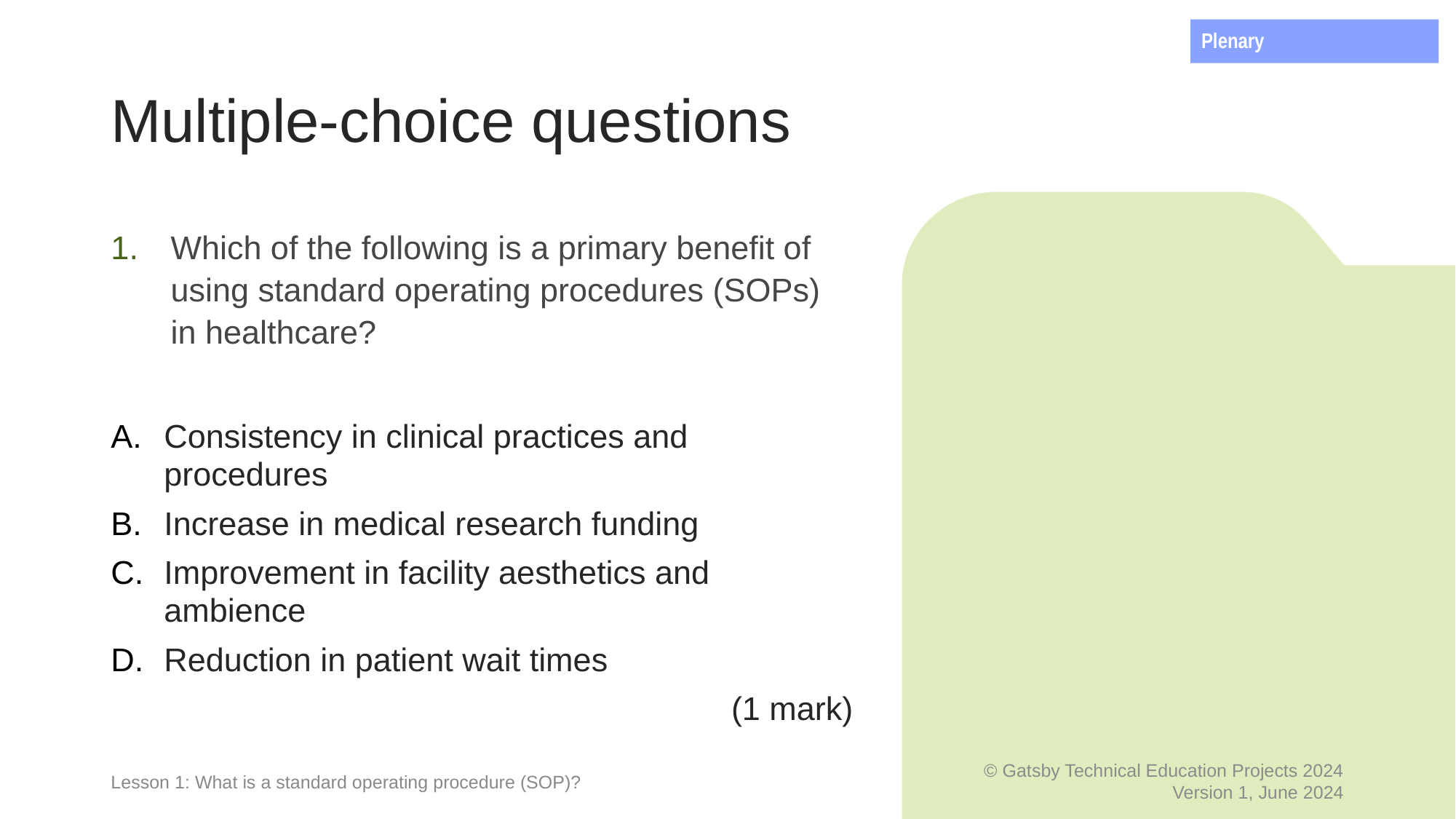

Plenary
# Multiple-choice questions
Which of the following is a primary benefit of using standard operating procedures (SOPs) in healthcare?

Consistency in clinical practices and procedures
Increase in medical research funding
Improvement in facility aesthetics and ambience
Reduction in patient wait times
(1 mark)
Lesson 1: What is a standard operating procedure (SOP)?